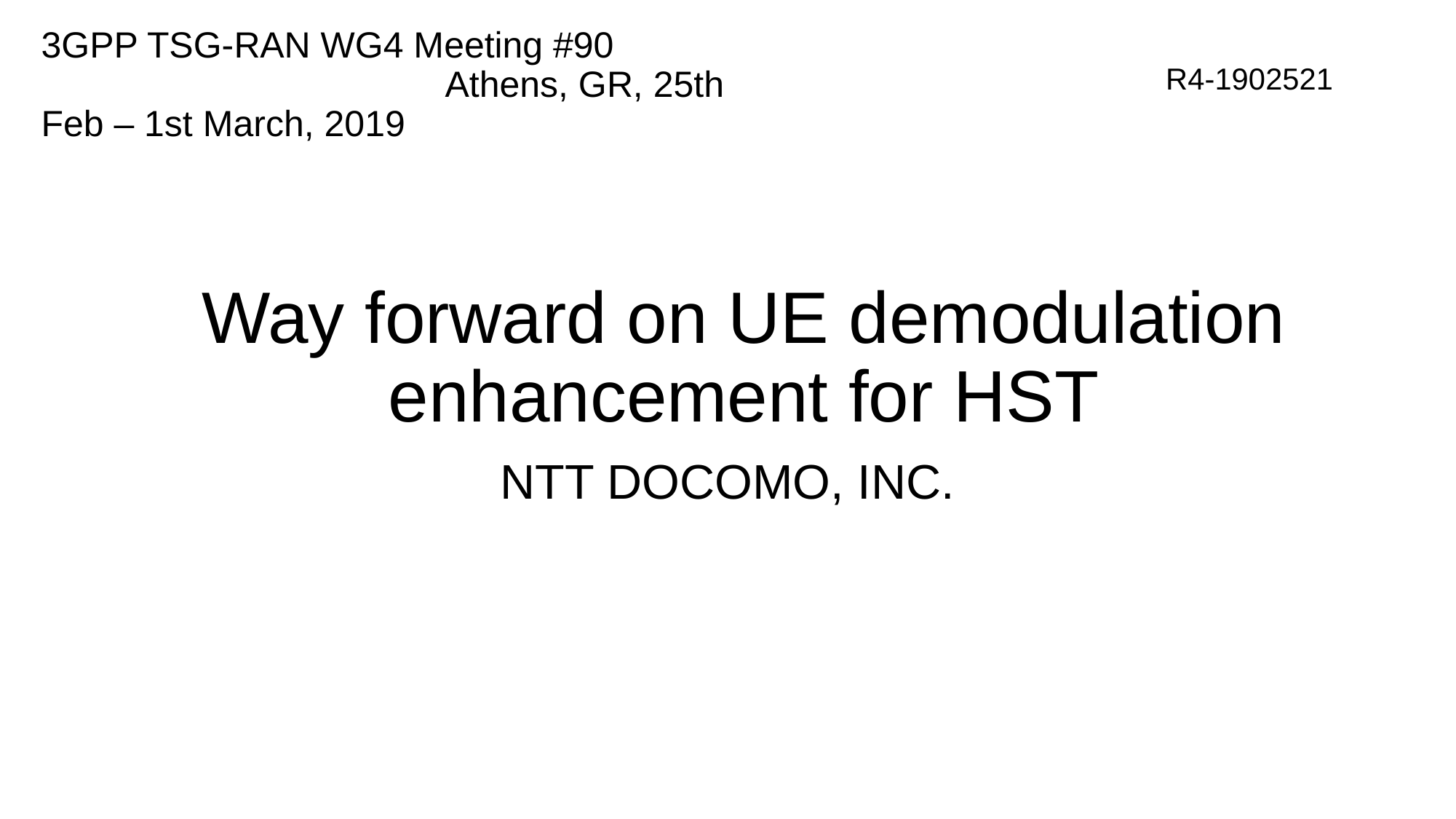

3GPP TSG-RAN WG4 Meeting #90	                                               Athens, GR, 25th  Feb – 1st March, 2019
R4-1902521
# Way forward on UE demodulation enhancement for HST
NTT DOCOMO, INC.